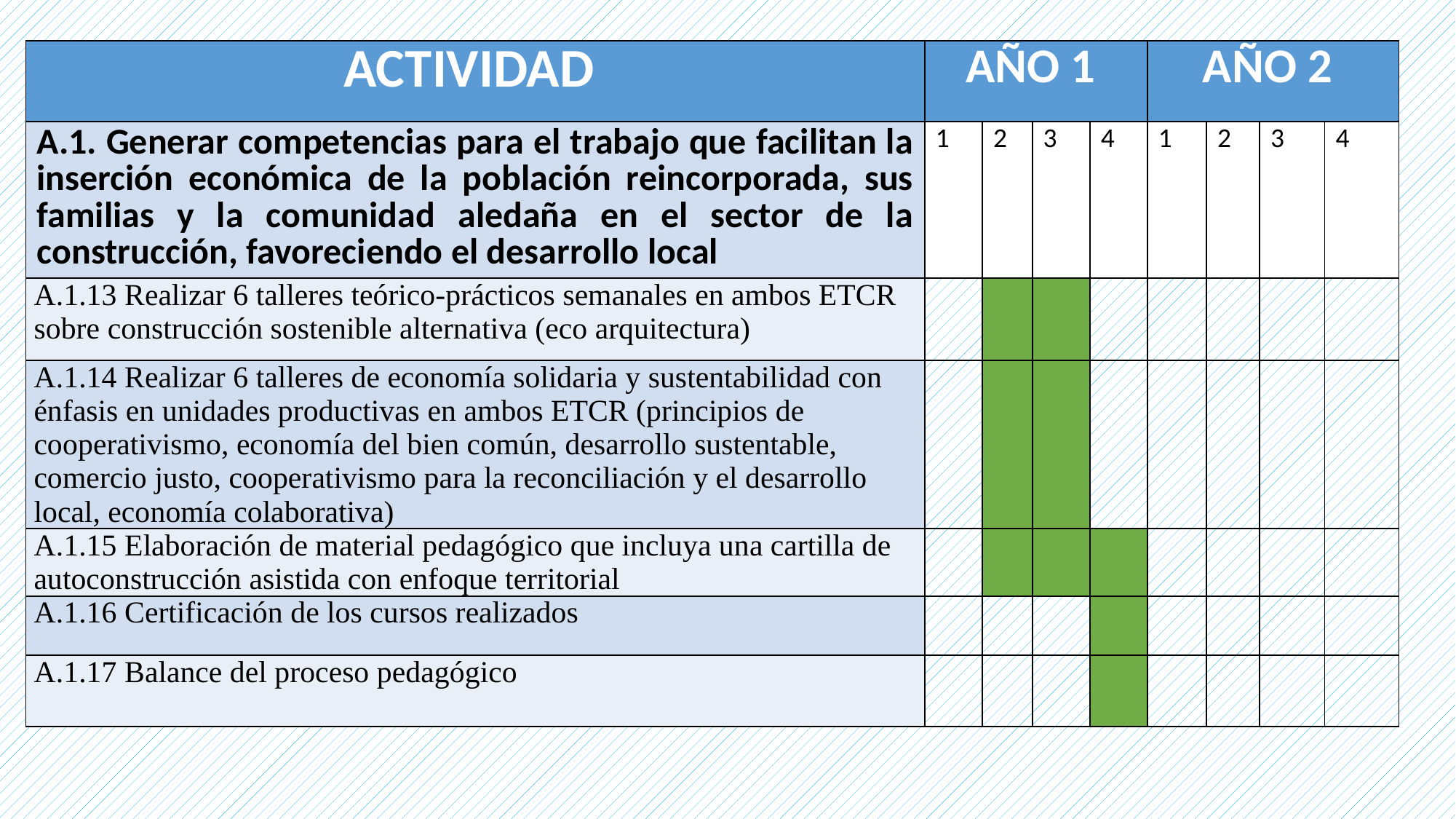

| ACTIVIDAD | AÑO 1 |  |  |  | AÑO 2 |  |  |  |
| --- | --- | --- | --- | --- | --- | --- | --- | --- |
| A.1. Generar competencias para el trabajo que facilitan la inserción económica de la población reincorporada, sus familias y la comunidad aledaña en el sector de la construcción, favoreciendo el desarrollo local | 1 | 2 | 3 | 4 | 1 | 2 | 3 | 4 |
| A.1.13 Realizar 6 talleres teórico-prácticos semanales en ambos ETCR sobre construcción sostenible alternativa (eco arquitectura) |  |  |  |  |  |  |  |  |
| A.1.14 Realizar 6 talleres de economía solidaria y sustentabilidad con énfasis en unidades productivas en ambos ETCR (principios de cooperativismo, economía del bien común, desarrollo sustentable, comercio justo, cooperativismo para la reconciliación y el desarrollo local, economía colaborativa) |  |  |  |  |  |  |  |  |
| A.1.15 Elaboración de material pedagógico que incluya una cartilla de autoconstrucción asistida con enfoque territorial |  |  |  |  |  |  |  |  |
| A.1.16 Certificación de los cursos realizados |  |  |  |  |  |  |  |  |
| A.1.17 Balance del proceso pedagógico |  |  |  |  |  |  |  |  |